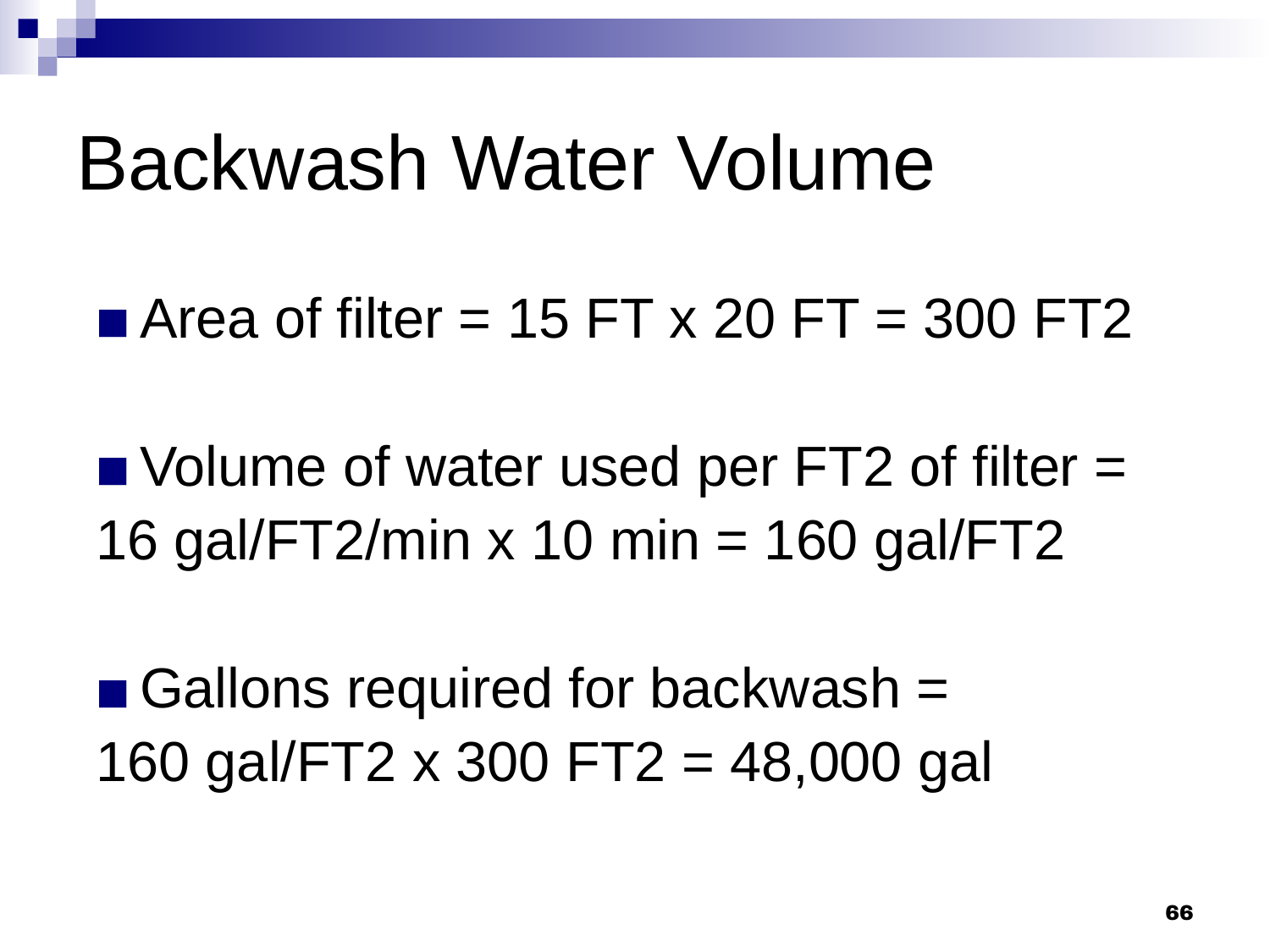

# Backwash Water Volume
Area of filter = 15 FT x 20 FT = 300 FT2

Volume of water used per FT2 of filter =
16 gal/FT2/min x 10 min = 160 gal/FT2

Gallons required for backwash =
160 gal/FT2 x 300 FT2 = 48,000 gal
66